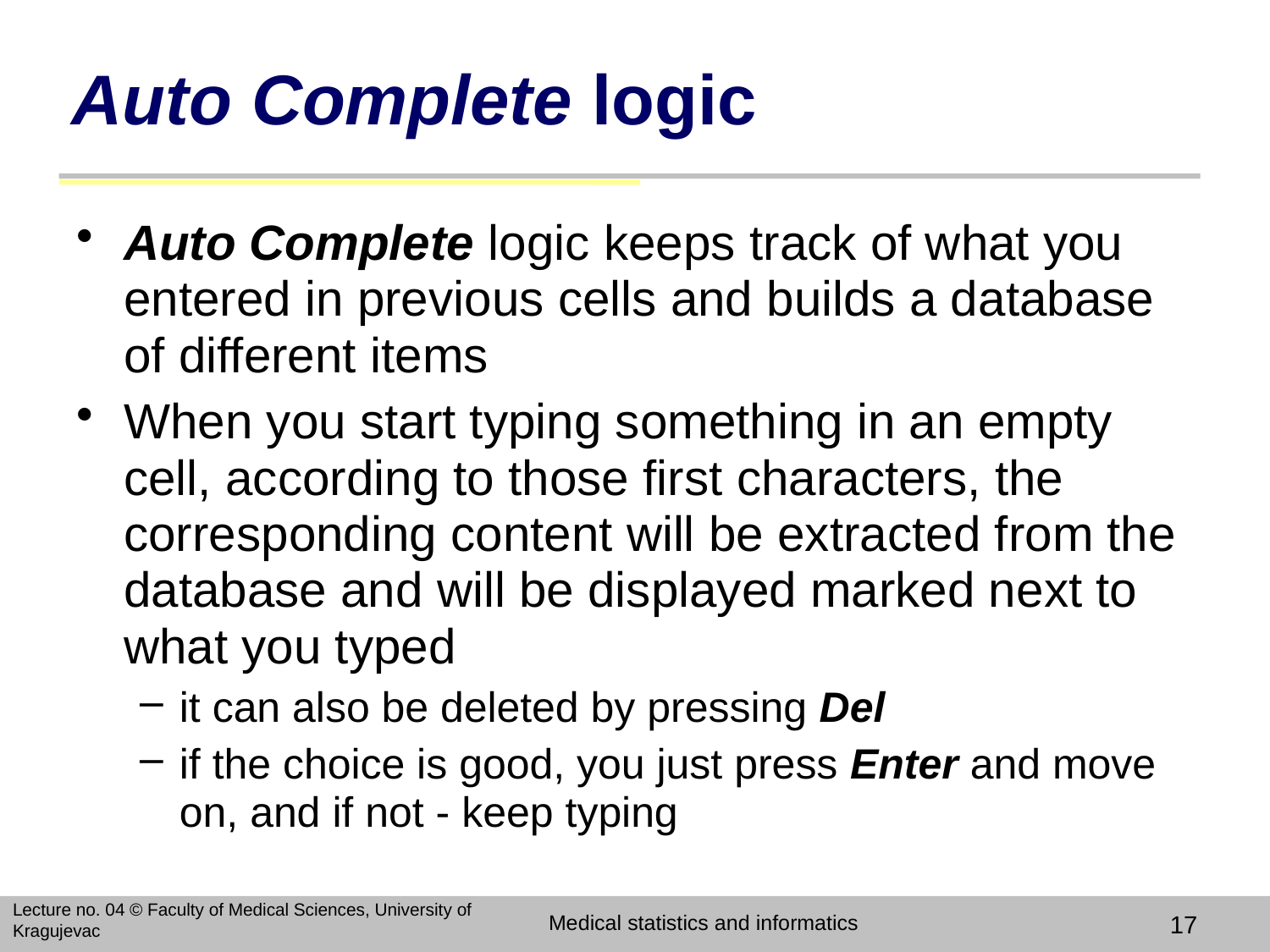

# Auto Complete logic
Auto Complete logic keeps track of what you entered in previous cells and builds a database of different items
When you start typing something in an empty cell, according to those first characters, the corresponding content will be extracted from the database and will be displayed marked next to what you typed
it can also be deleted by pressing Del
if the choice is good, you just press Enter and move on, and if not - keep typing
Lecture no. 04 © Faculty of Medical Sciences, University of Kragujevac
Medical statistics and informatics
17